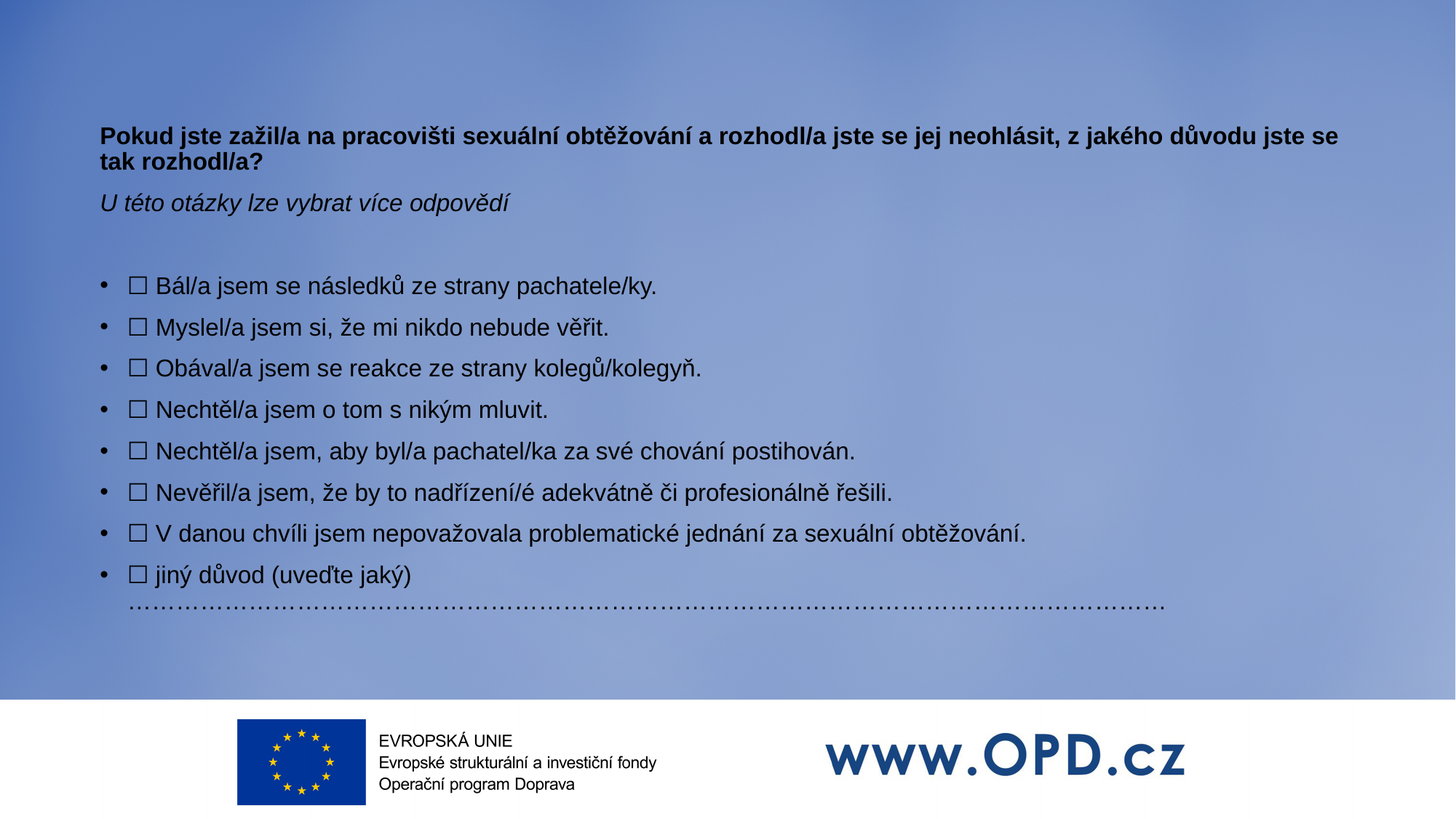

# Pokud jste zažil/a na pracovišti sexuální obtěžování a rozhodl/a jste se jej neohlásit, z jakého důvodu jste se tak rozhodl/a?
U této otázky lze vybrat více odpovědí

☐ Bál/a jsem se následků ze strany pachatele/ky.
☐ Myslel/a jsem si, že mi nikdo nebude věřit.
☐ Obával/a jsem se reakce ze strany kolegů/kolegyň.
☐ Nechtěl/a jsem o tom s nikým mluvit.
☐ Nechtěl/a jsem, aby byl/a pachatel/ka za své chování postihován.
☐ Nevěřil/a jsem, že by to nadřízení/é adekvátně či profesionálně řešili.
☐ V danou chvíli jsem nepovažovala problematické jednání za sexuální obtěžování.
☐ jiný důvod (uveďte jaký) …………………………………………………………………………………………………………………